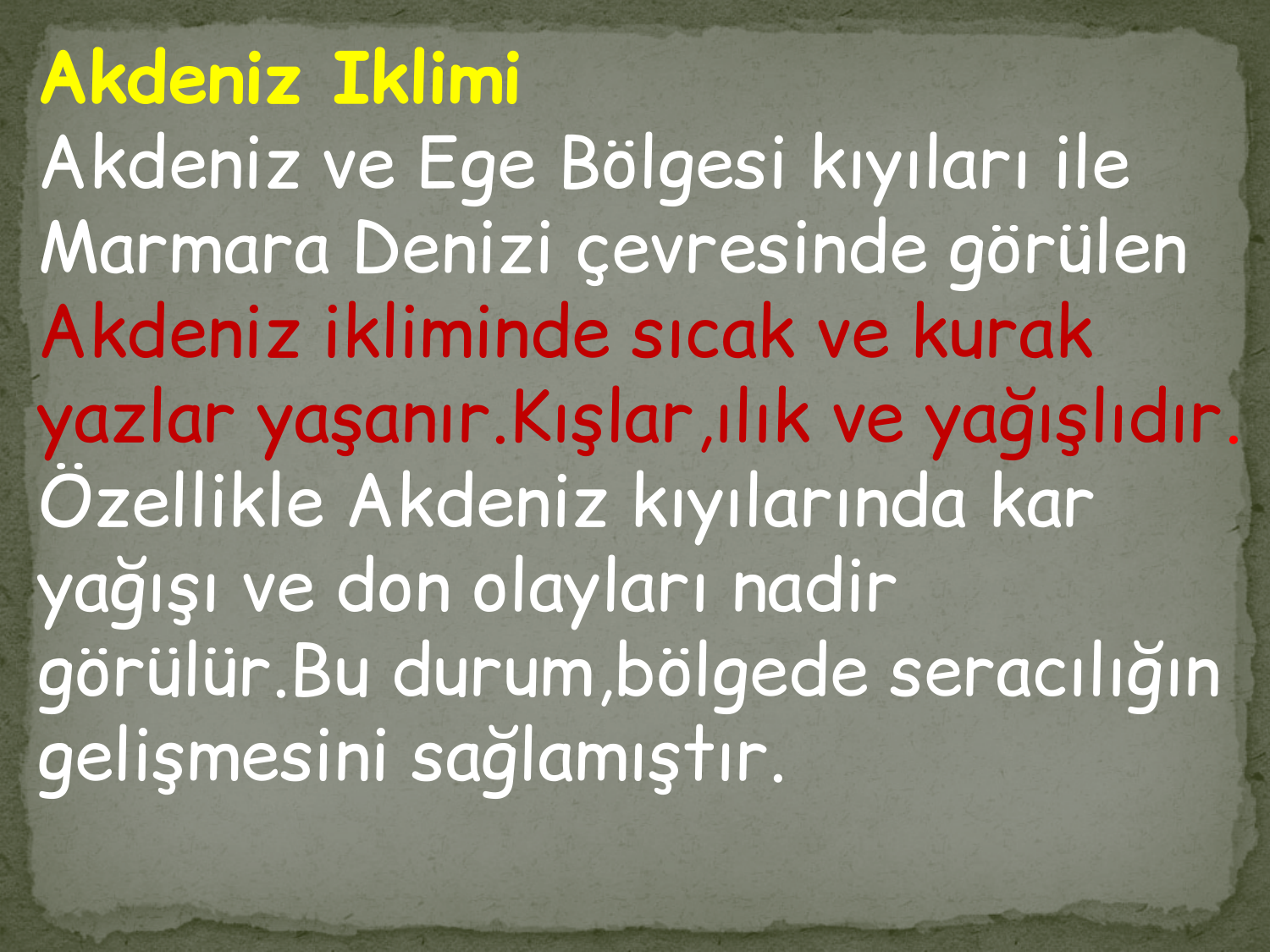

Akdeniz Iklimi
Akdeniz ve Ege Bölgesi kıyıları ile Marmara Denizi çevresinde görülen Akdeniz ikliminde sıcak ve kurak yazlar yaşanır.Kışlar,ılık ve yağışlıdır. Özellikle Akdeniz kıyılarında kar yağışı ve don olayları nadir görülür.Bu durum,bölgede seracılığın gelişmesini sağlamıştır.